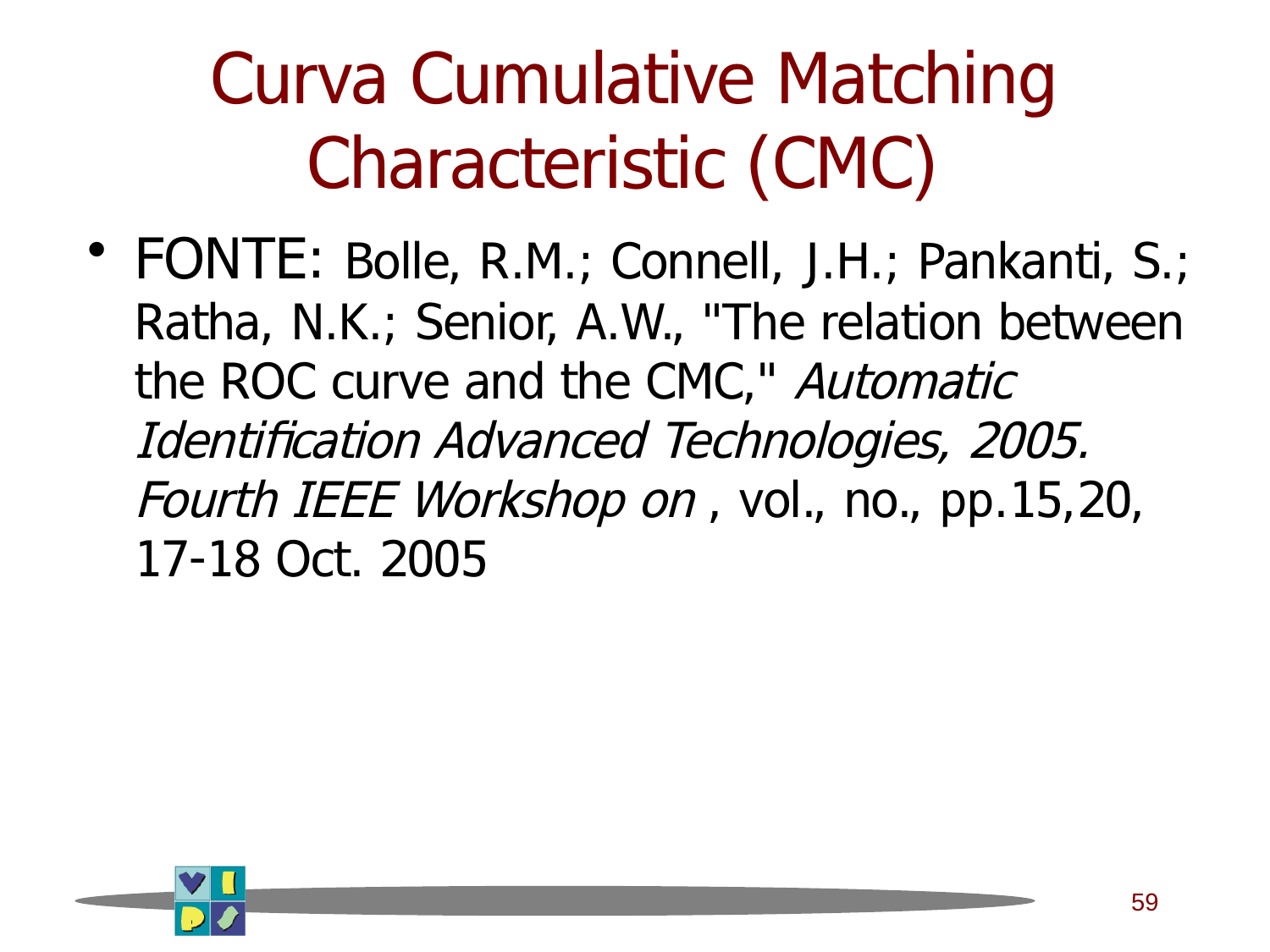

# Curva Cumulative Matching Characteristic (CMC)
FONTE: Bolle, R.M.; Connell, J.H.; Pankanti, S.; Ratha, N.K.; Senior, A.W., "The relation between the ROC curve and the CMC," Automatic Identification Advanced Technologies, 2005. Fourth IEEE Workshop on , vol., no., pp.15,20, 17-18 Oct. 2005

59